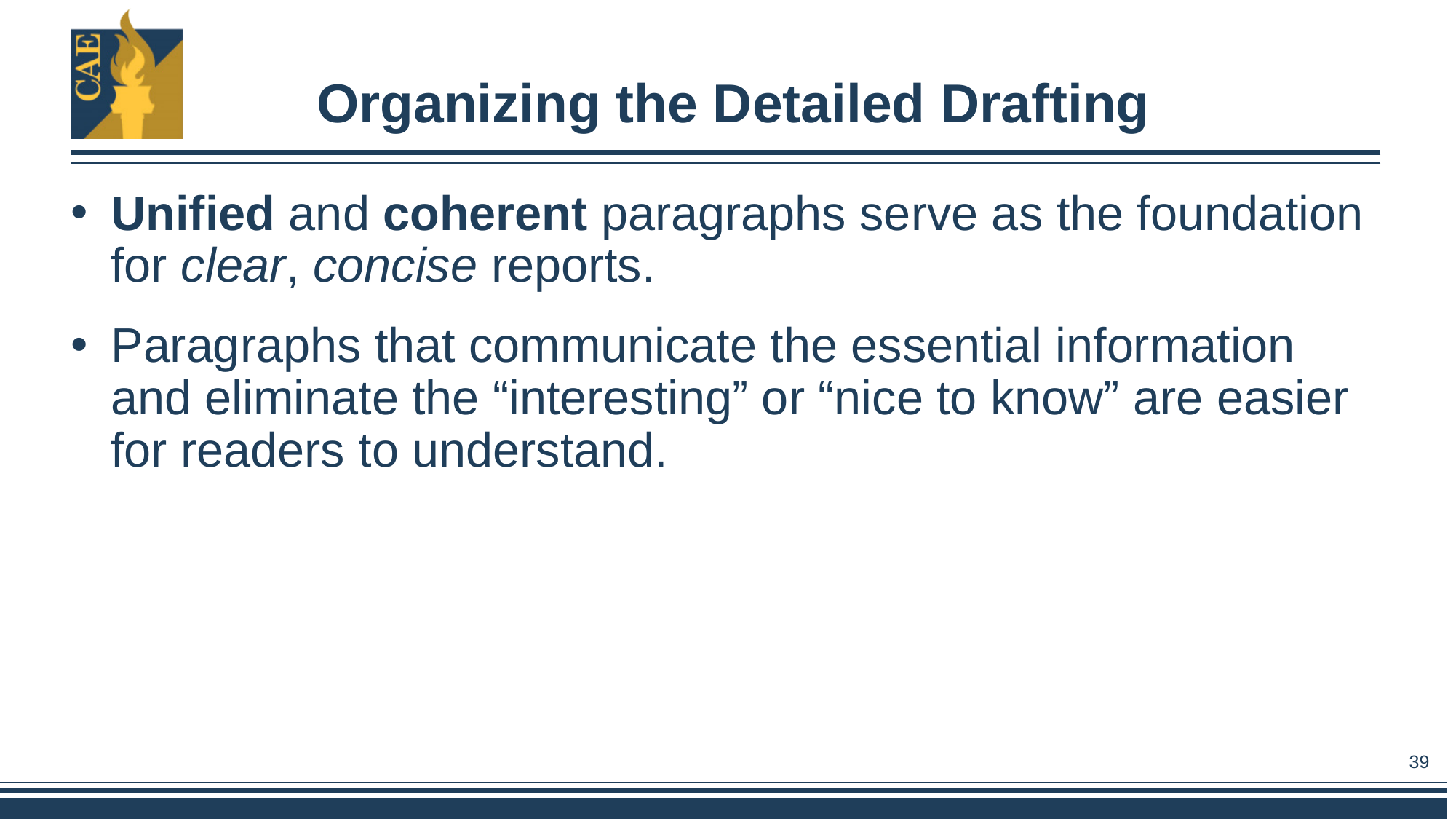

# Organizing the Detailed Drafting
Unified and coherent paragraphs serve as the foundation for clear, concise reports.
Paragraphs that communicate the essential information and eliminate the “interesting” or “nice to know” are easier for readers to understand.

39